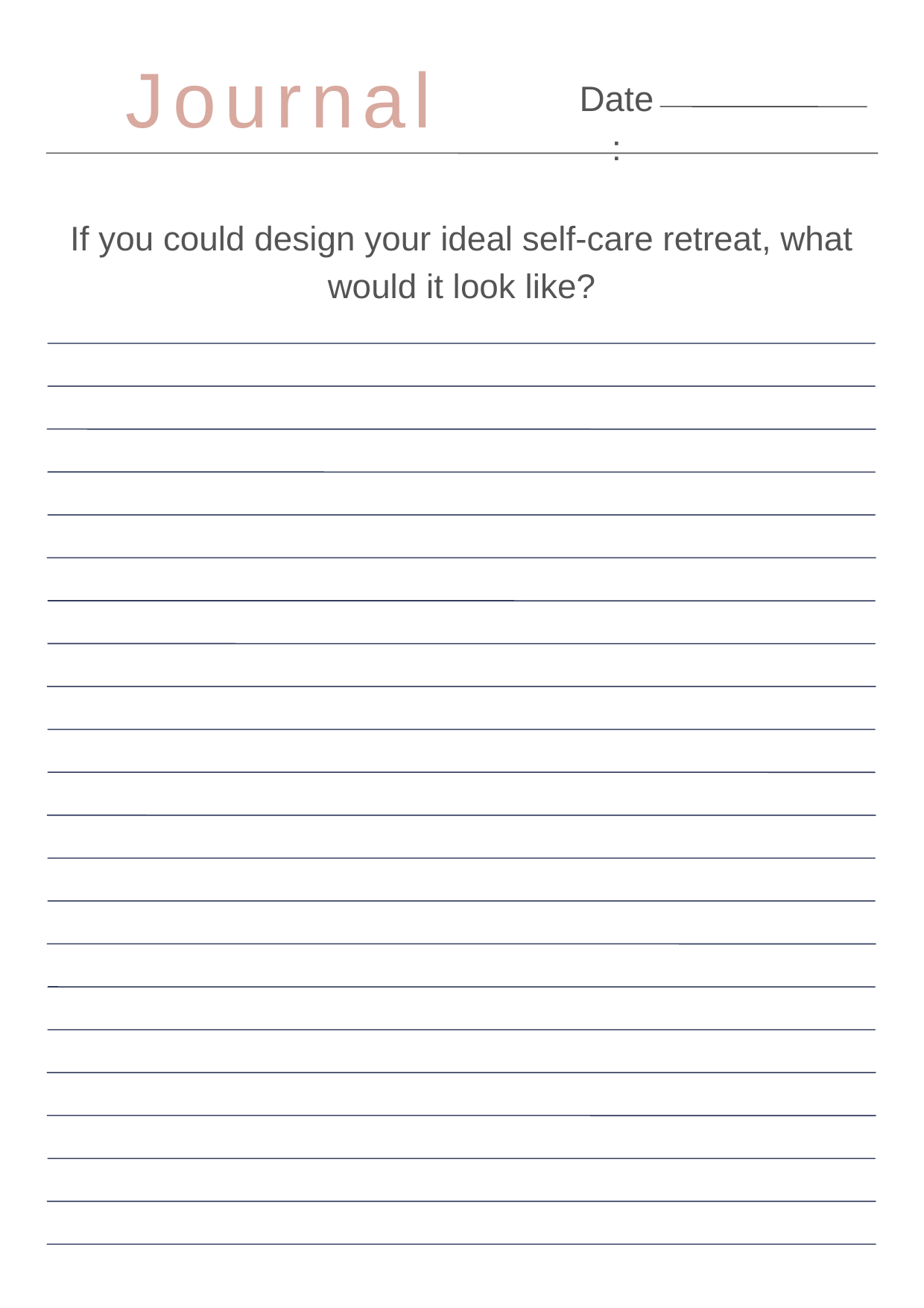

Journal
Date:

If you could design your ideal self-care retreat, what would it look like?